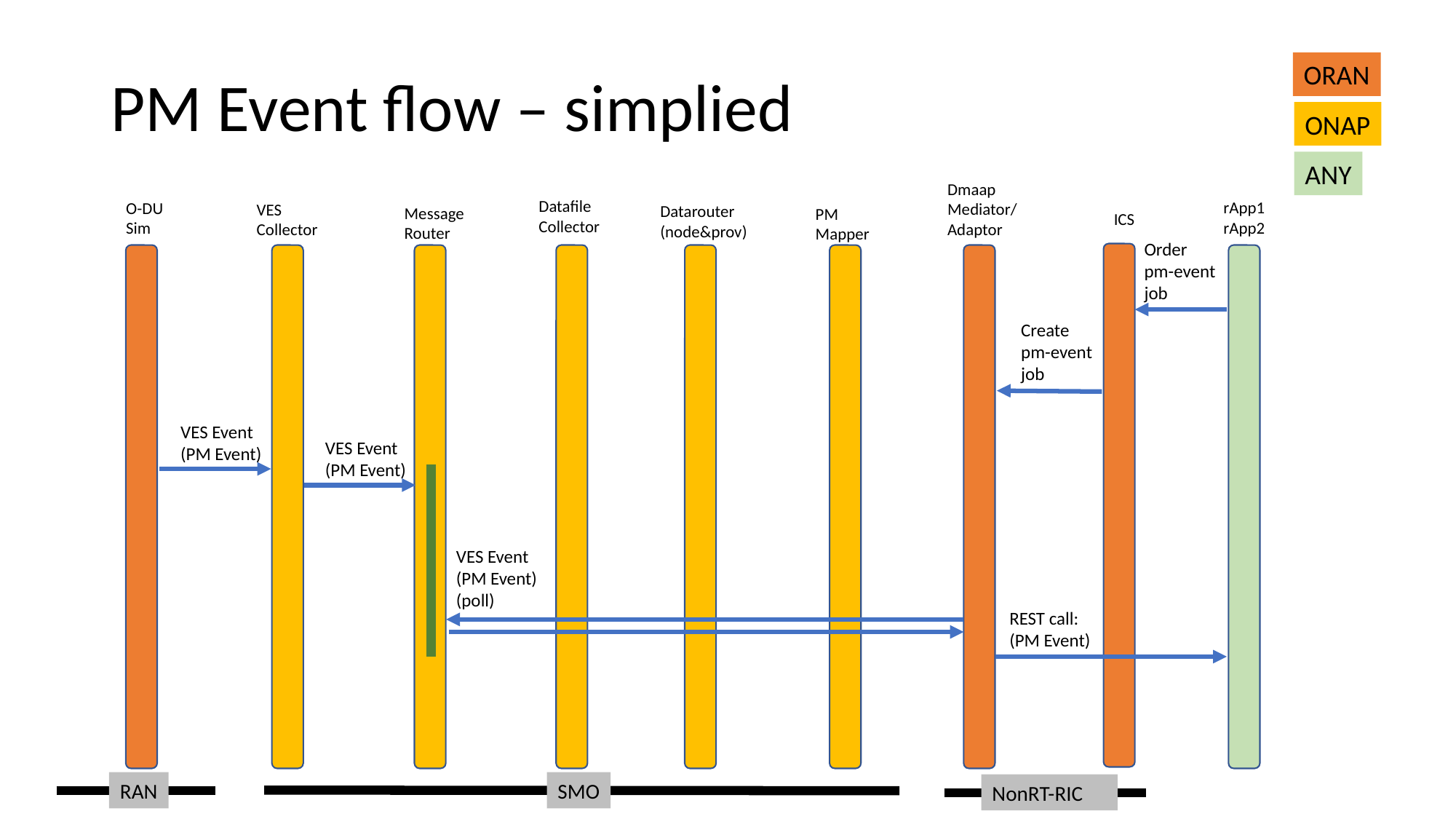

# PM Event flow – simplied
ORAN
ONAP
ANY
Dmaap
Mediator/
Adaptor

Datafile
Collector

rApp1
rApp2

O-DU
Sim

VES
Collector

Datarouter
(node&prov)

Message
Router

PM
Mapper

ICS

Order
pm-event
job
Create
pm-event
job
VES Event
(PM Event)
VES Event
(PM Event)
VES Event
(PM Event)
(poll)
REST call:
(PM Event)
RAN
SMO
NonRT-RIC